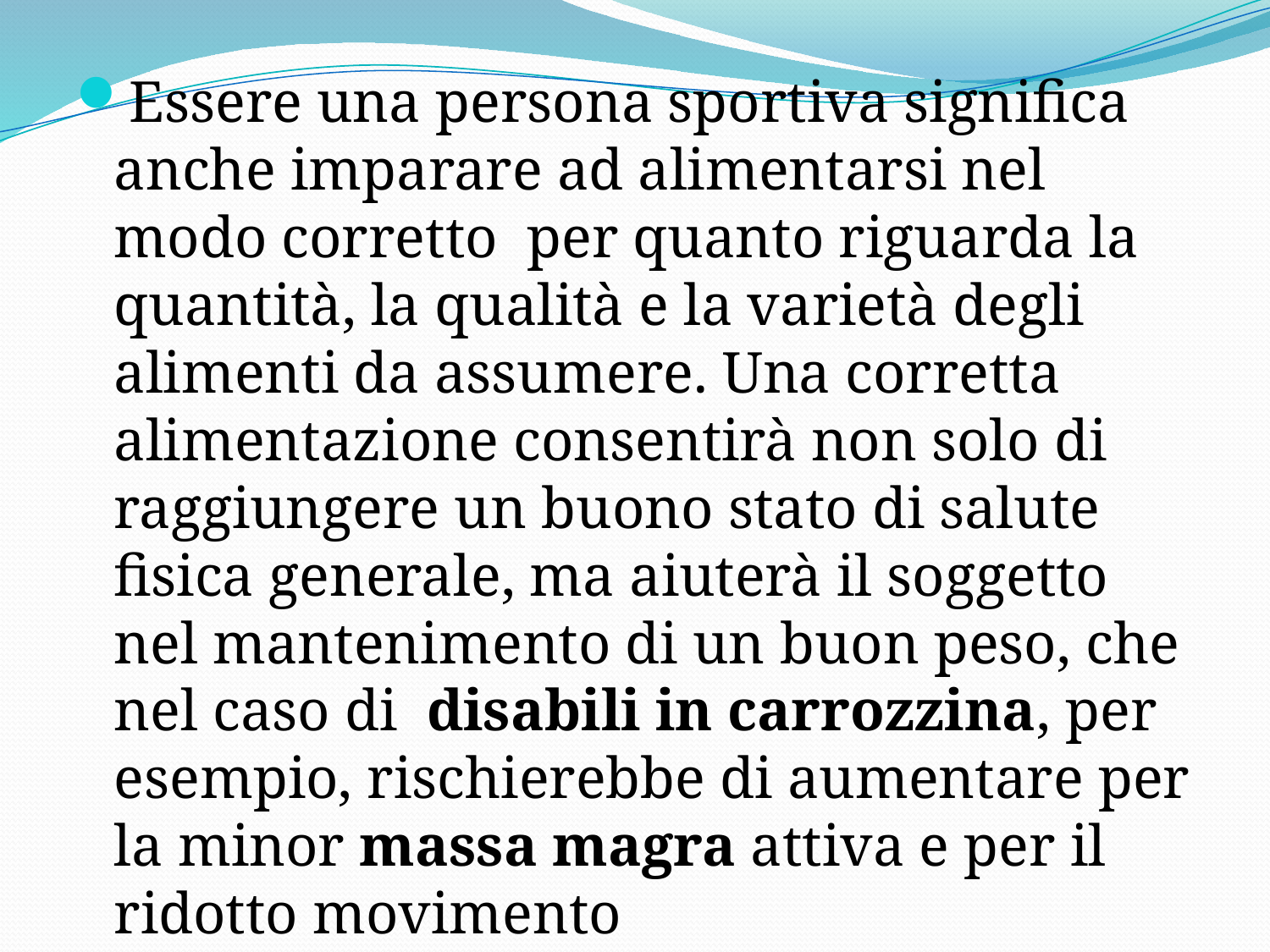

Essere una persona sportiva significa anche imparare ad alimentarsi nel modo corretto  per quanto riguarda la quantità, la qualità e la varietà degli alimenti da assumere. Una corretta alimentazione consentirà non solo di raggiungere un buono stato di salute fisica generale, ma aiuterà il soggetto nel mantenimento di un buon peso, che nel caso di  disabili in carrozzina, per esempio, rischierebbe di aumentare per la minor massa magra attiva e per il ridotto movimento
#